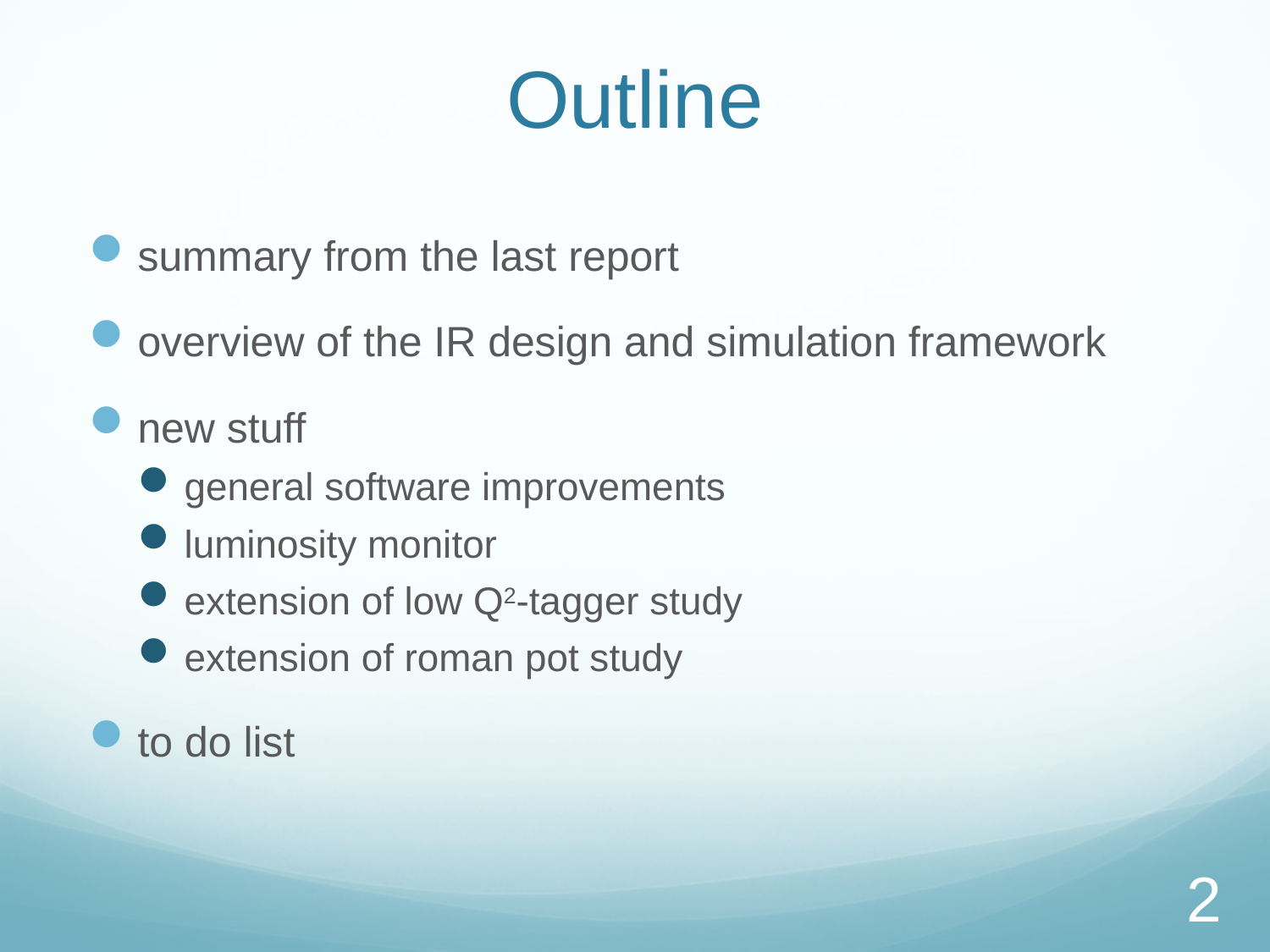

# Outline
summary from the last report
overview of the IR design and simulation framework
new stuff
general software improvements
luminosity monitor
extension of low Q2-tagger study
extension of roman pot study
to do list
2